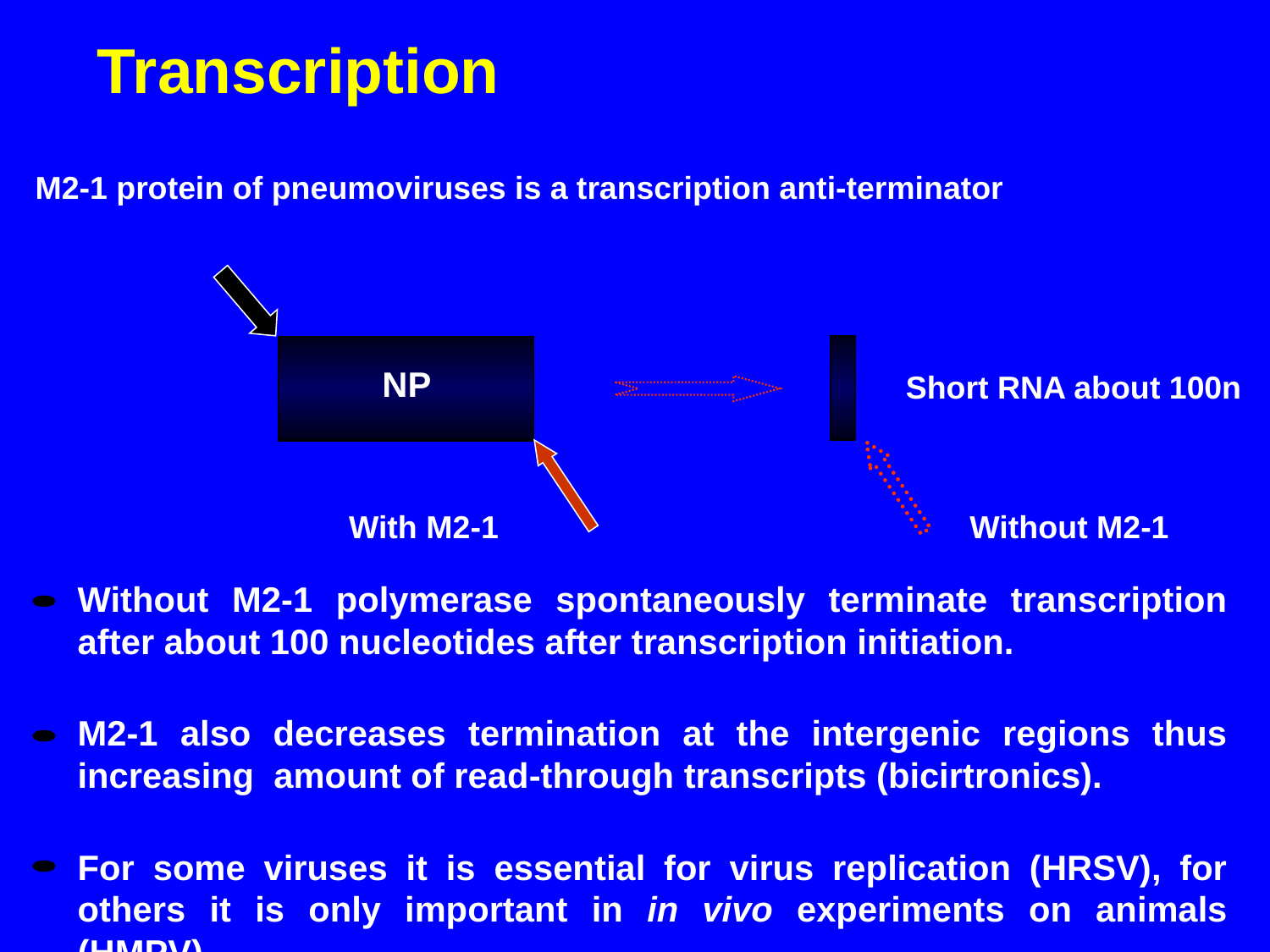

Transcription
M2-1 protein of pneumoviruses is a transcription anti-terminator

NP
Short RNA about 100n

With M2-1
Without M2-1
Without M2-1 polymerase spontaneously terminate transcription after about 100 nucleotides after transcription initiation.

M2-1 also decreases termination at the intergenic regions thus increasing  amount of read-through transcripts (bicirtronics).

For some viruses it is essential for virus replication (HRSV), for others it is only important in in vivo experiments on animals (HMPV).